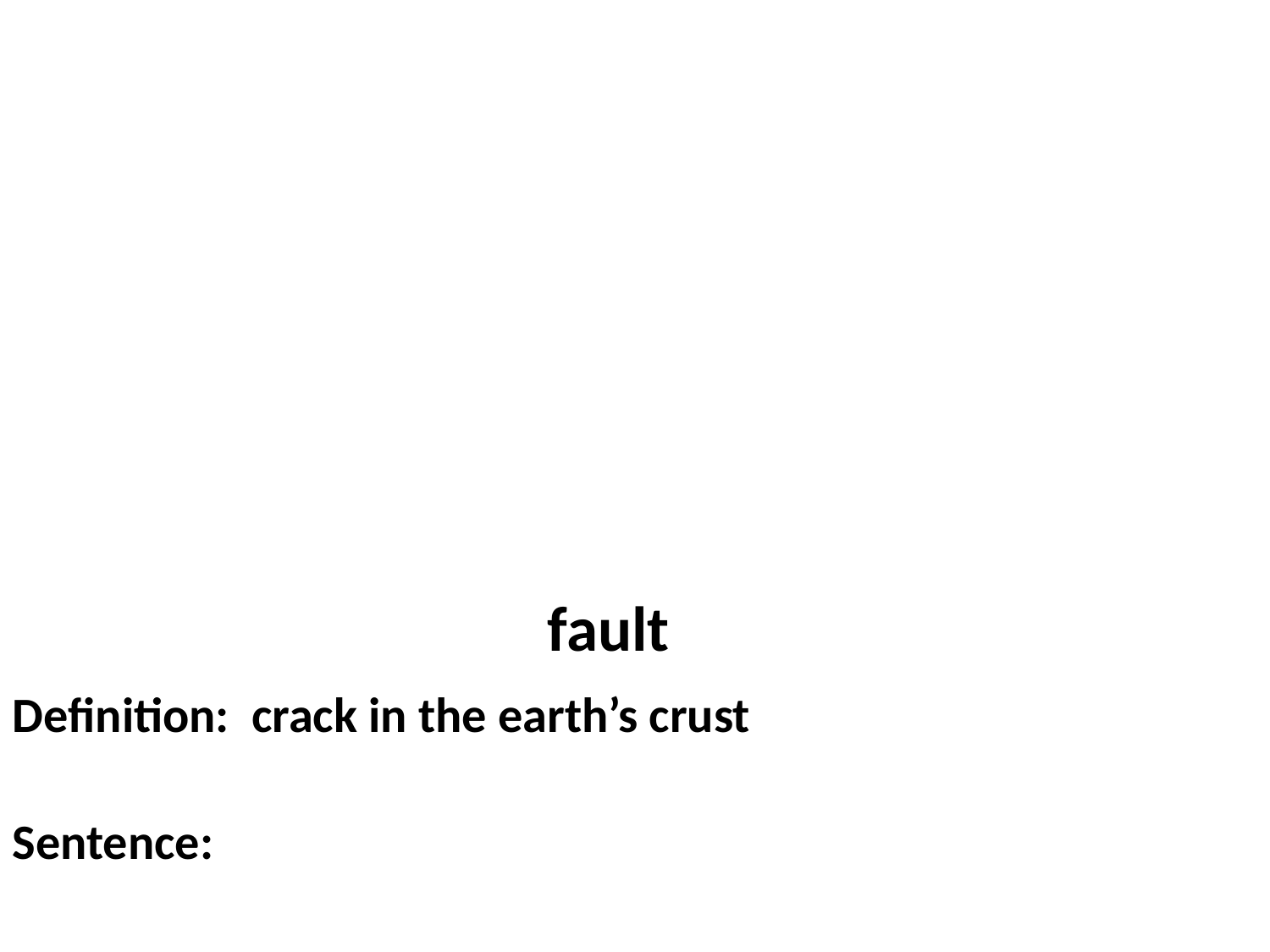

fault
Definition:  crack in the earth’s crust
Sentence: